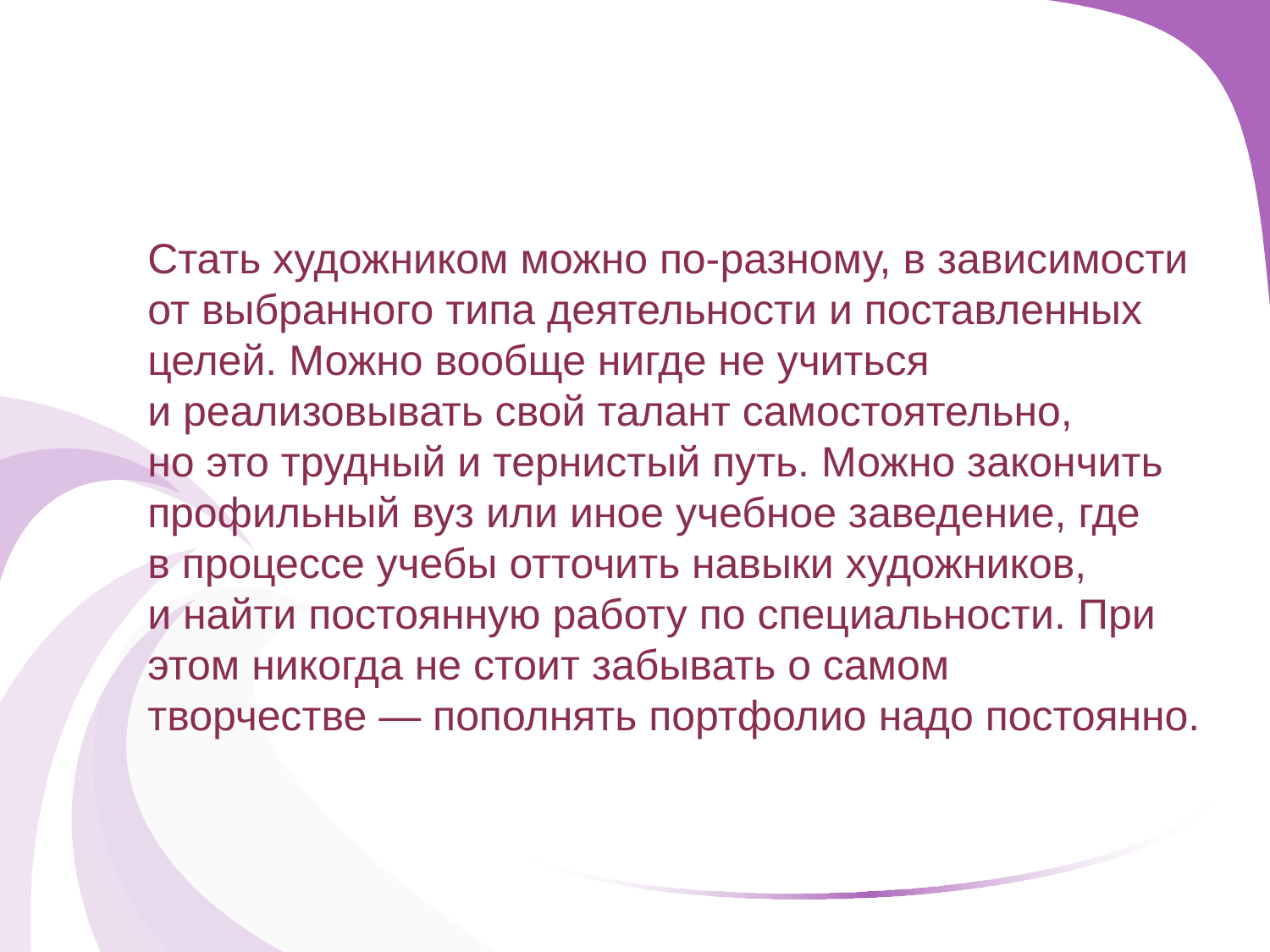

Стать художником можно по-разному, в зависимости от выбранного типа деятельности и поставленных целей. Можно вообще нигде не учиться и реализовывать свой талант самостоятельно, но это трудный и тернистый путь. Можно закончить профильный вуз или иное учебное заведение, где в процессе учебы отточить навыки художников, и найти постоянную работу по специальности. При этом никогда не стоит забывать о самом творчестве — пополнять портфолио надо постоянно.